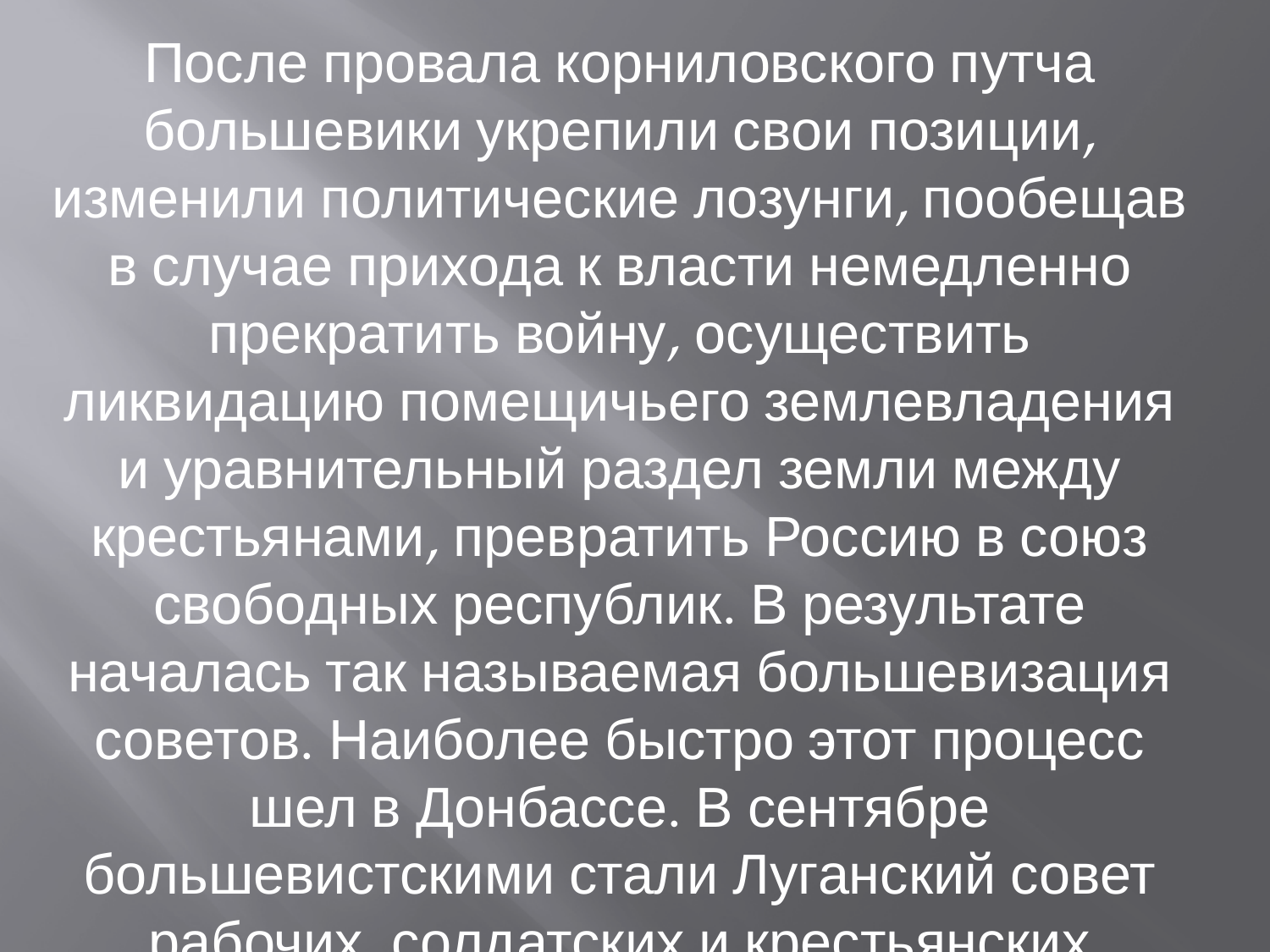

После провала корниловского путча большевики укрепили свои позиции, изменили политические лозунги, пообещав в случае прихода к власти немедленно прекратить войну, осуществить ликвидацию помещичьего землевладения и уравнительный раздел земли между крестьянами, превратить Россию в союз свободных республик. В результате началась так называемая большевизация советов. Наиболее быстро этот процесс шел в Донбассе. В сентябре большевистскими стали Луганский совет рабочих, солдатских и крестьянских депутатов.